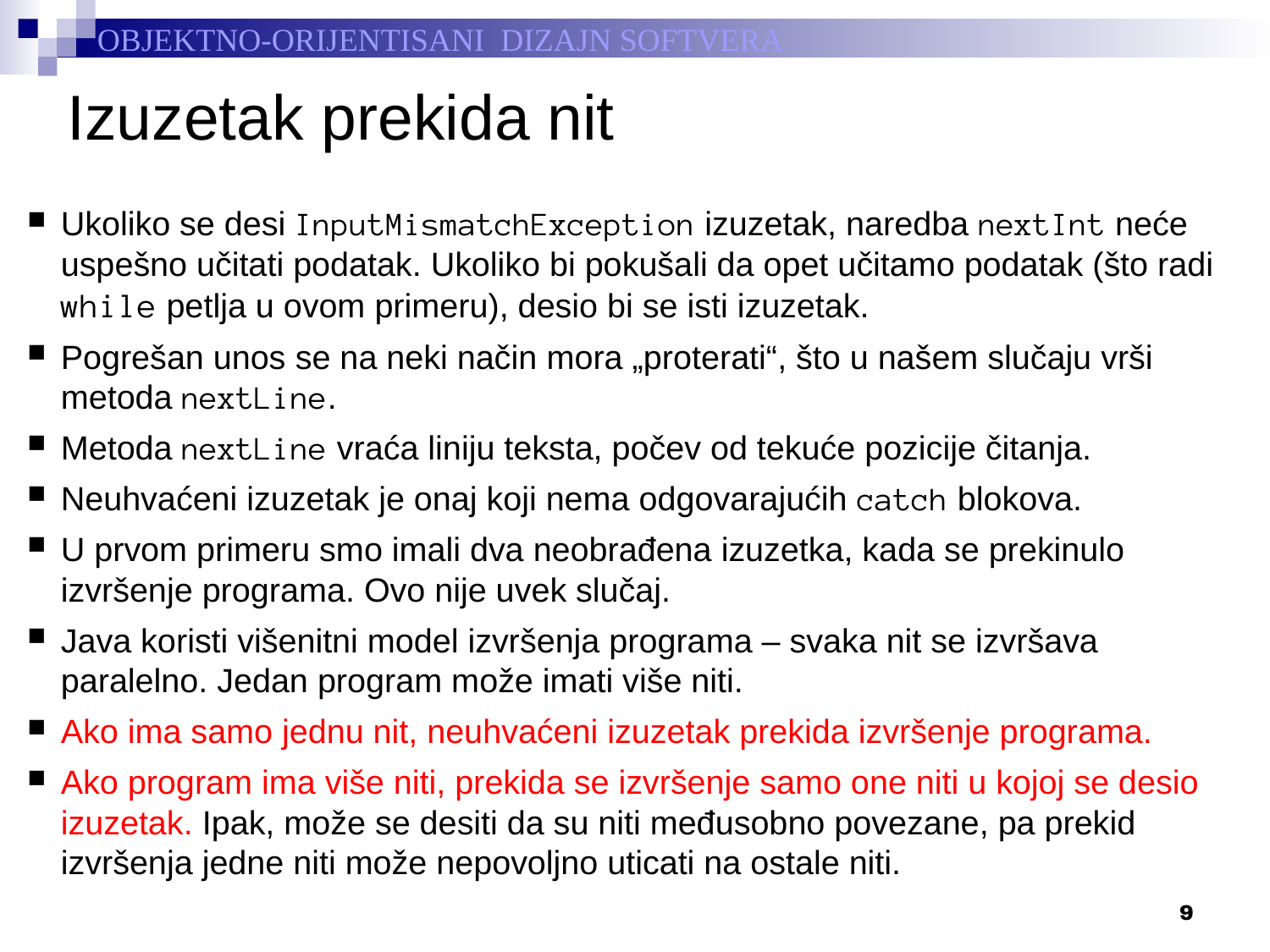

# Izuzetak prekida nit
Ukoliko se desi InputMismatchException izuzetak, naredba nextInt neće uspešno učitati podatak. Ukoliko bi pokušali da opet učitamo podatak (što radi while petlja u ovom primeru), desio bi se isti izuzetak.
Pogrešan unos se na neki način mora „proterati“, što u našem slučaju vrši metoda nextLine.
Metoda nextLine vraća liniju teksta, počev od tekuće pozicije čitanja.
Neuhvaćeni izuzetak je onaj koji nema odgovarajućih catch blokova.
U prvom primeru smo imali dva neobrađena izuzetka, kada se prekinulo izvršenje programa. Ovo nije uvek slučaj.
Java koristi višenitni model izvršenja programa – svaka nit se izvršava paralelno. Jedan program može imati više niti.
Ako ima samo jednu nit, neuhvaćeni izuzetak prekida izvršenje programa.
Ako program ima više niti, prekida se izvršenje samo one niti u kojoj se desio izuzetak. Ipak, može se desiti da su niti međusobno povezane, pa prekid izvršenja jedne niti može nepovoljno uticati na ostale niti.

9